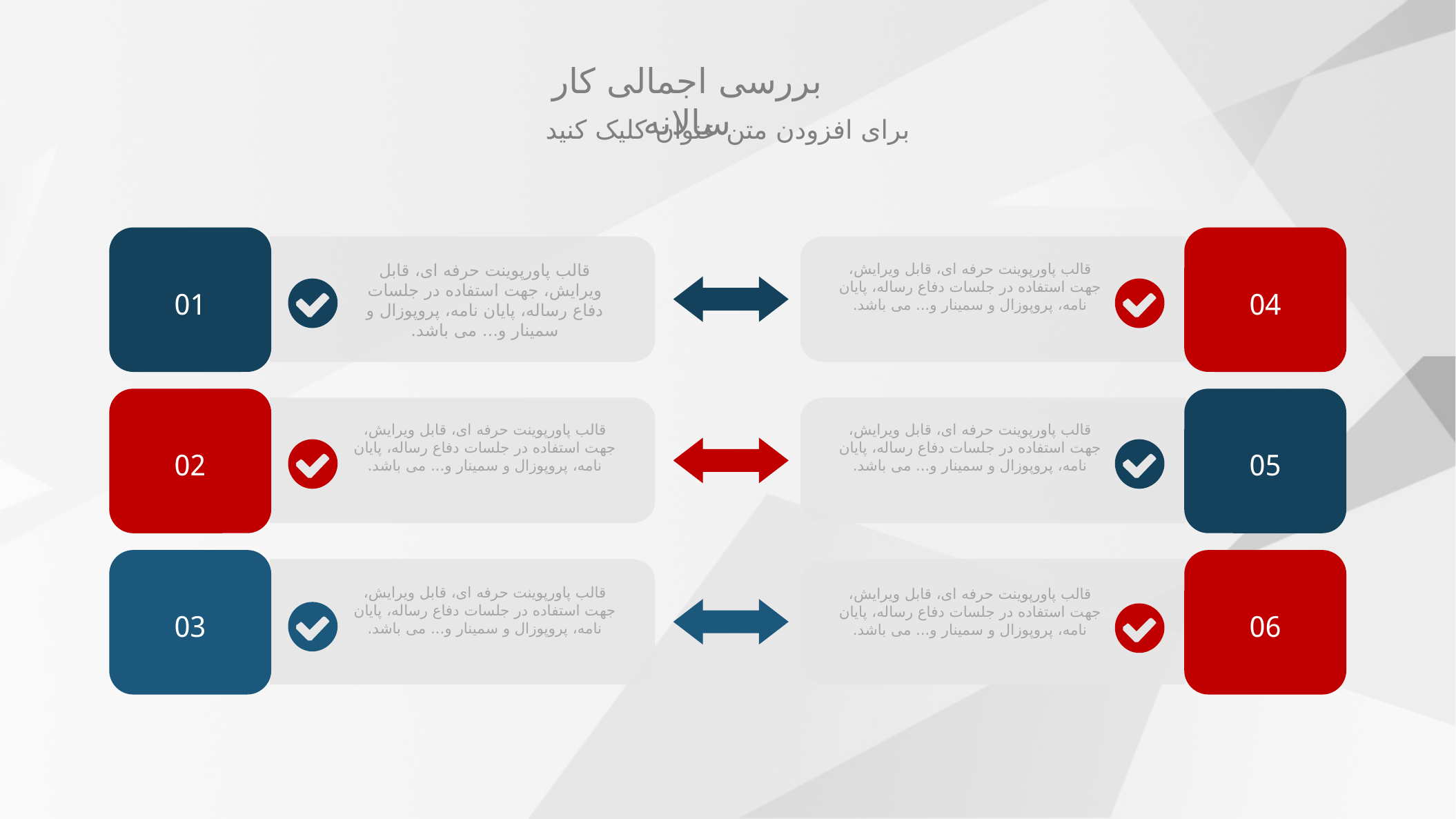

بررسی اجمالی کار سالانه
برای افزودن متن عنوان کلیک کنید
01
04

قالب پاورپوینت حرفه ای، قابل ویرایش، جهت استفاده در جلسات دفاع رساله، پایان نامه، پروپوزال و سمینار و... می باشد.
قالب پاورپوینت حرفه ای، قابل ویرایش، جهت استفاده در جلسات دفاع رساله، پایان نامه، پروپوزال و سمینار و... می باشد.

02
05

قالب پاورپوینت حرفه ای، قابل ویرایش، جهت استفاده در جلسات دفاع رساله، پایان نامه، پروپوزال و سمینار و... می باشد.
قالب پاورپوینت حرفه ای، قابل ویرایش، جهت استفاده در جلسات دفاع رساله، پایان نامه، پروپوزال و سمینار و... می باشد.

03
06

قالب پاورپوینت حرفه ای، قابل ویرایش، جهت استفاده در جلسات دفاع رساله، پایان نامه، پروپوزال و سمینار و... می باشد.
قالب پاورپوینت حرفه ای، قابل ویرایش، جهت استفاده در جلسات دفاع رساله، پایان نامه، پروپوزال و سمینار و... می باشد.